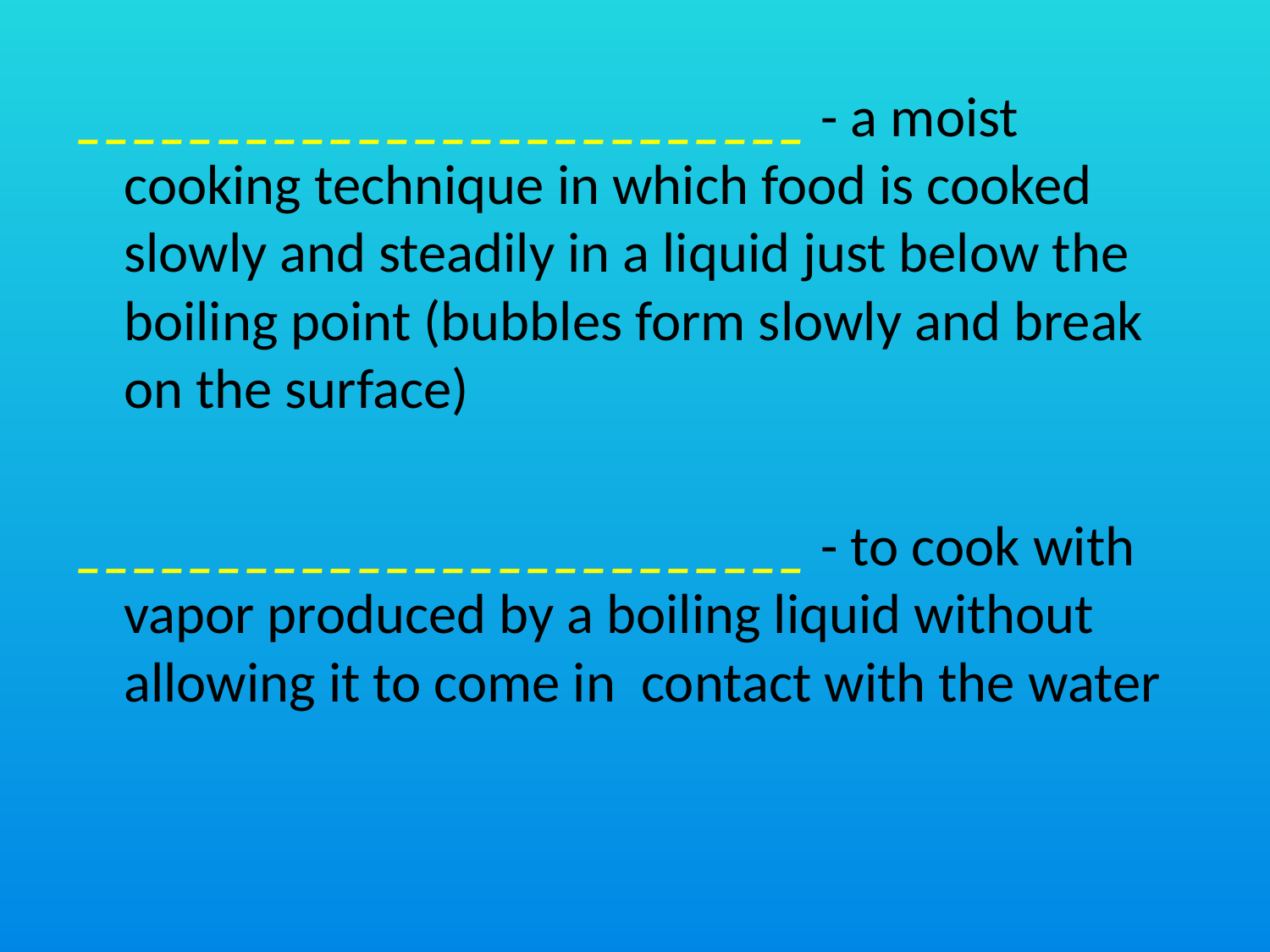

__________________________ - a moist cooking technique in which food is cooked slowly and steadily in a liquid just below the boiling point (bubbles form slowly and break on the surface)

__________________________ - to cook with vapor produced by a boiling liquid without allowing it to come in  contact with the water